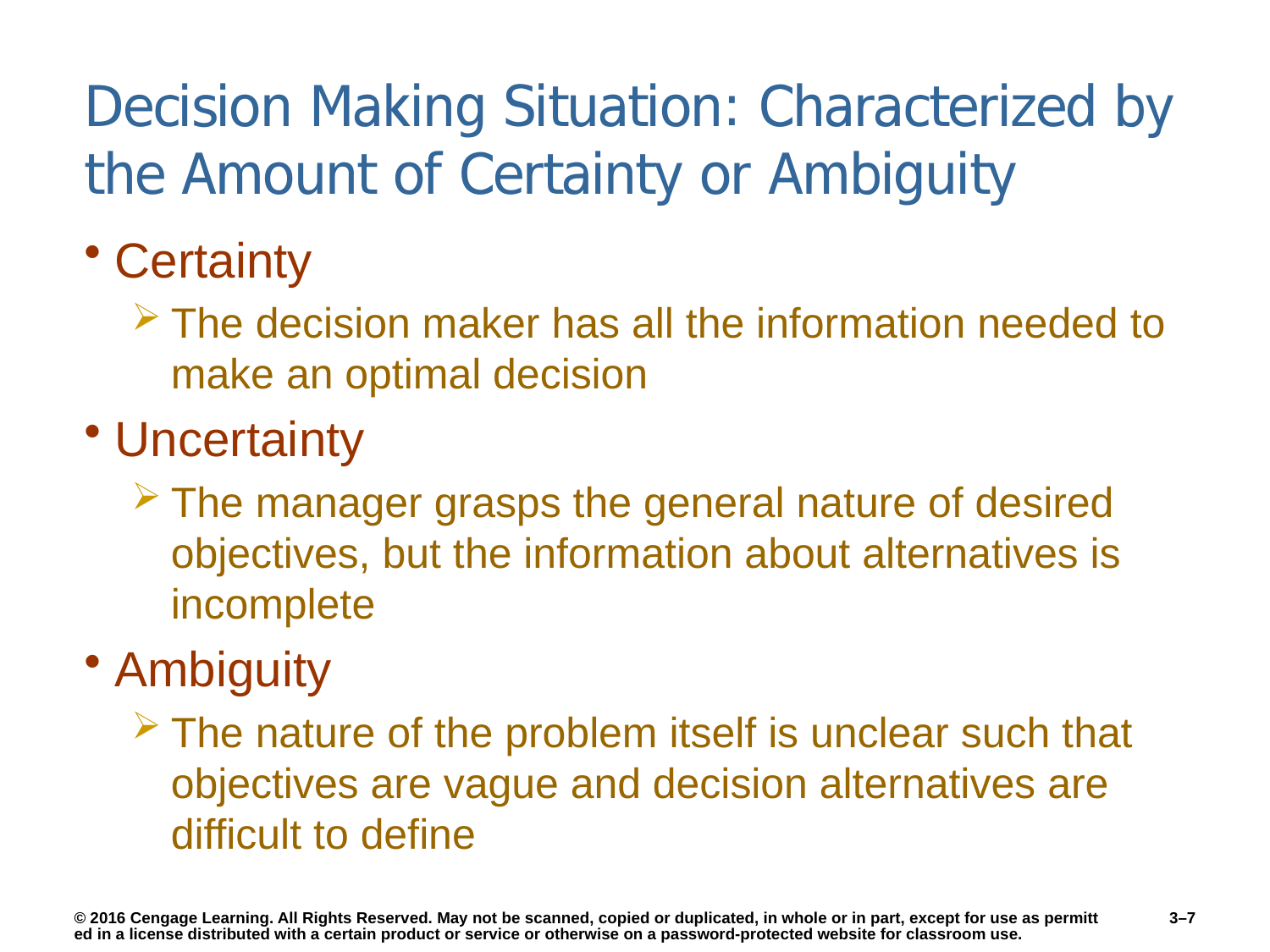

# Decision Making Situation: Characterized by the Amount of Certainty or Ambiguity
Certainty
The decision maker has all the information needed to make an optimal decision
Uncertainty
The manager grasps the general nature of desired objectives, but the information about alternatives is incomplete
Ambiguity
The nature of the problem itself is unclear such that objectives are vague and decision alternatives are difficult to define

3–7
© 2016 Cengage Learning. All Rights Reserved. May not be scanned, copied or duplicated, in whole or in part, except for use as permitted in a license distributed with a certain product or service or otherwise on a password-protected website for classroom use.